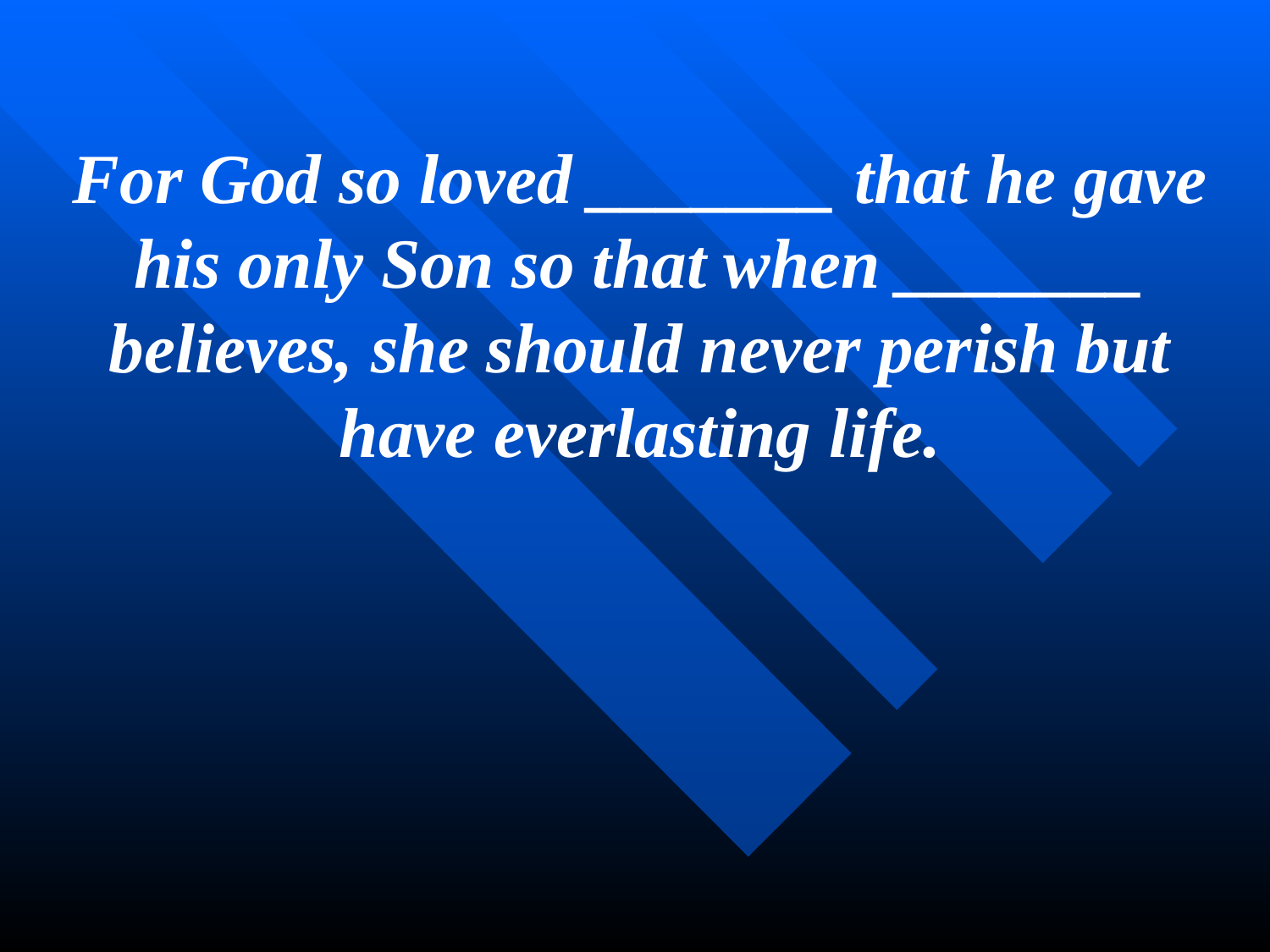

For God so loved _______ that he gave his only Son so that when _______ believes, she should never perish but have everlasting life.